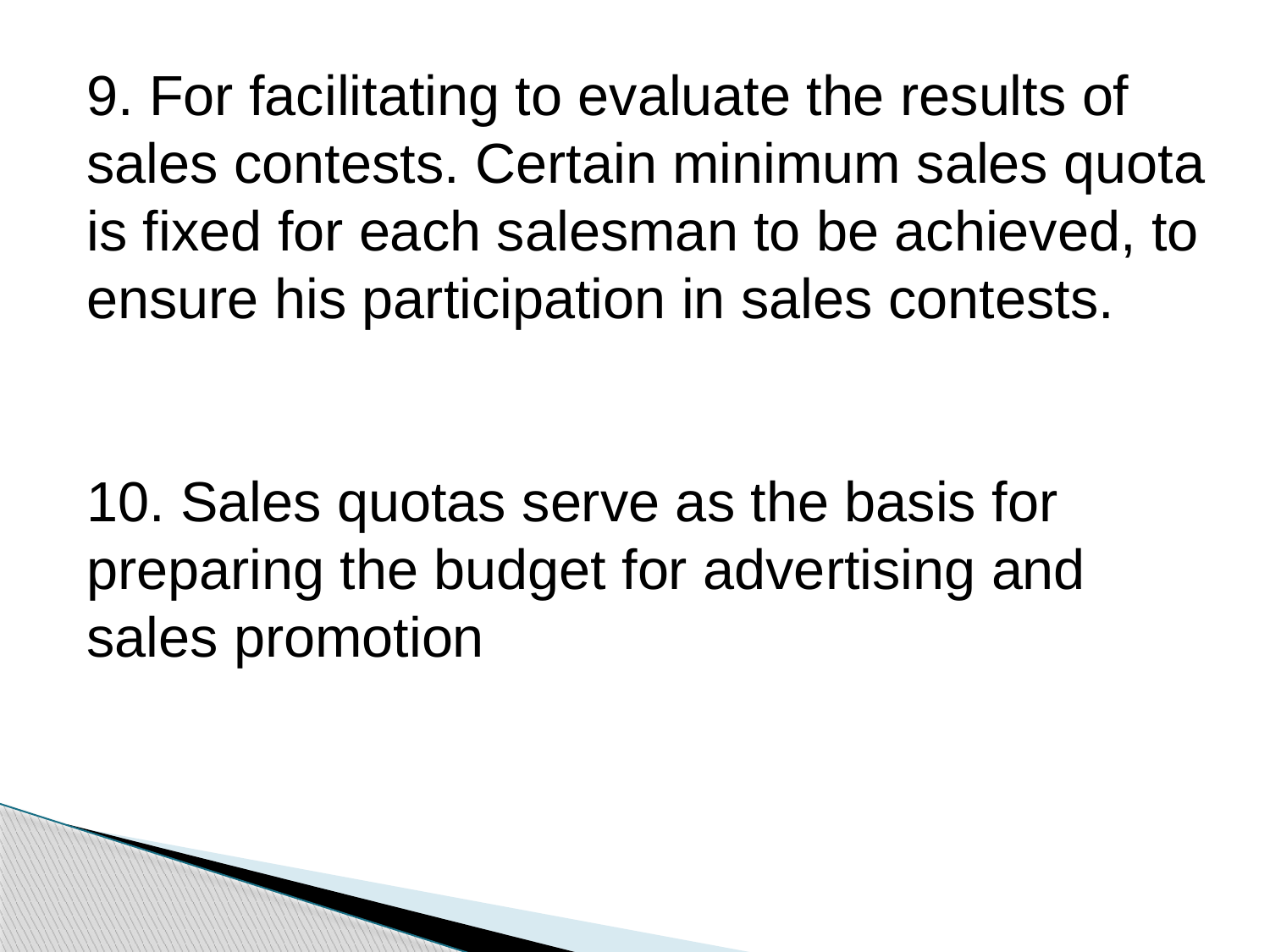

9. For facilitating to evaluate the results of sales contests. Certain minimum sales quota is fixed for each salesman to be achieved, to ensure his participation in sales contests.

10. Sales quotas serve as the basis for preparing the budget for advertising and sales promotion